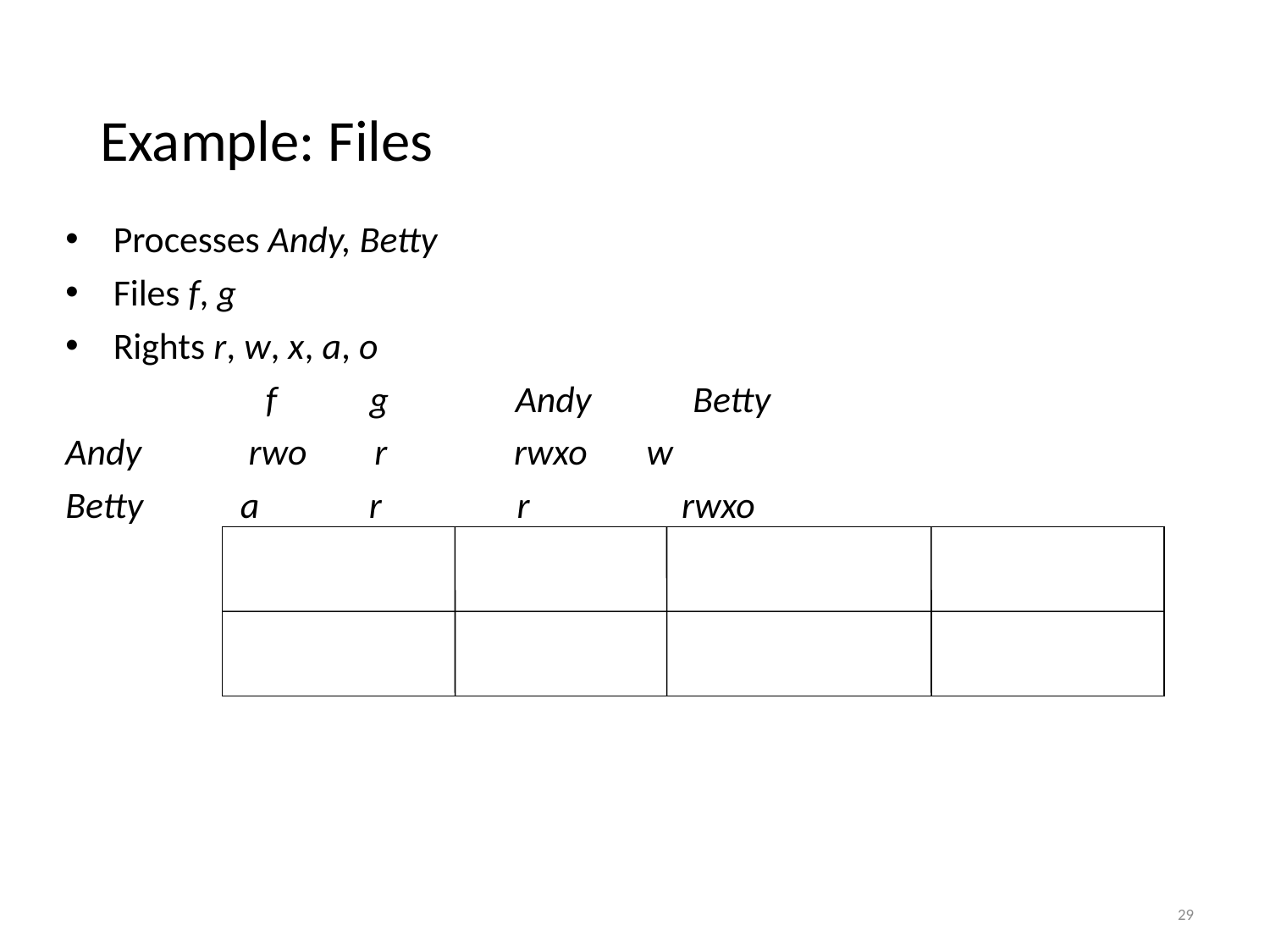

# Example: Files
Processes Andy, Betty
Files f, g
Rights r, w, x, a, o
		   f           g               Andy            Betty
Andy	 rwo        r               rwxo	   w
Betty	a             r                r                  rwxo

29